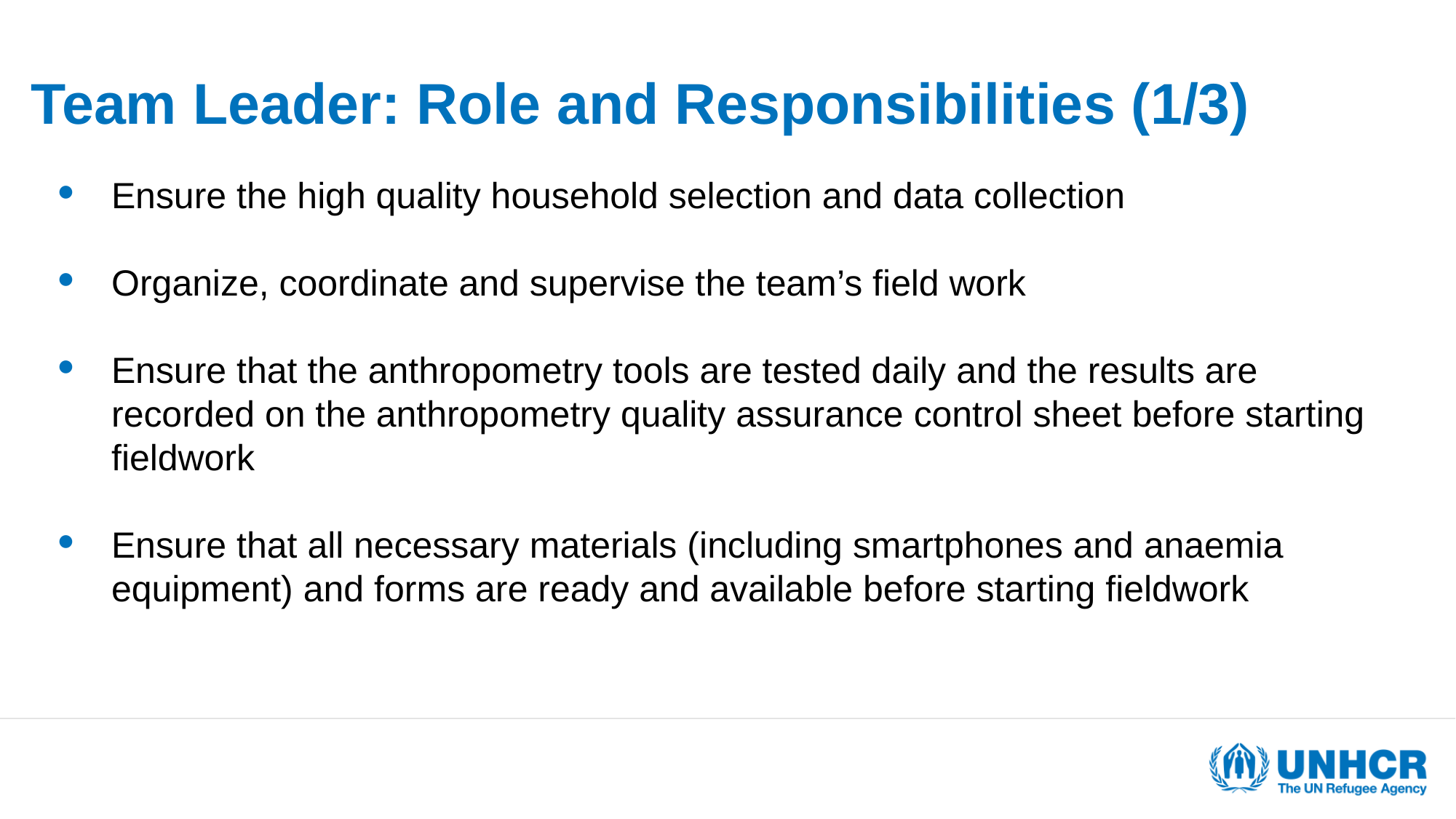

# Team Leader: Role and Responsibilities (1/3)
Ensure the high quality household selection and data collection

Organize, coordinate and supervise the team’s field work

Ensure that the anthropometry tools are tested daily and the results are recorded on the anthropometry quality assurance control sheet before starting fieldwork

Ensure that all necessary materials (including smartphones and anaemia equipment) and forms are ready and available before starting fieldwork